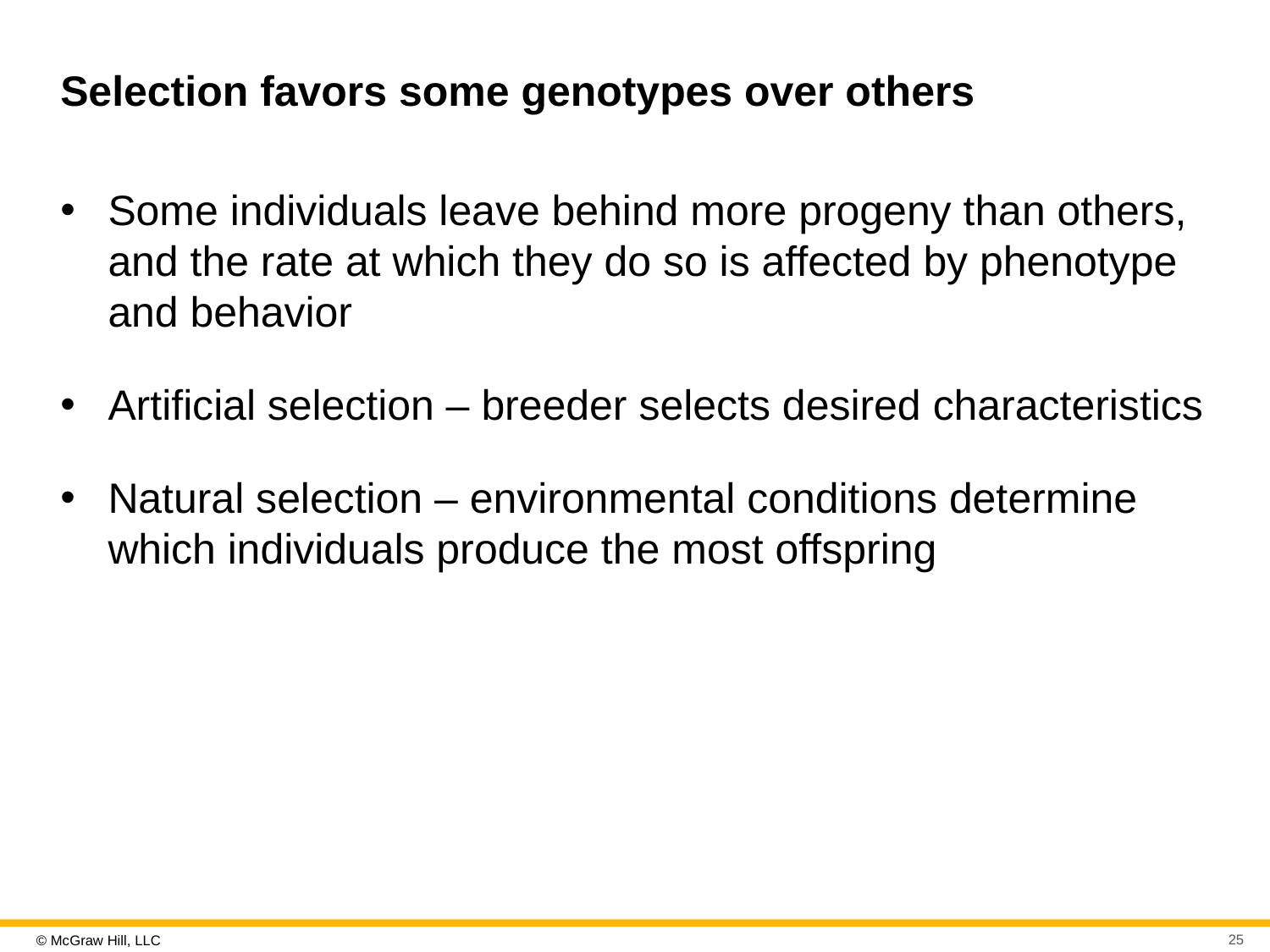

# Selection favors some genotypes over others
Some individuals leave behind more progeny than others, and the rate at which they do so is affected by phenotype and behavior
Artificial selection – breeder selects desired characteristics
Natural selection – environmental conditions determine which individuals produce the most offspring
25